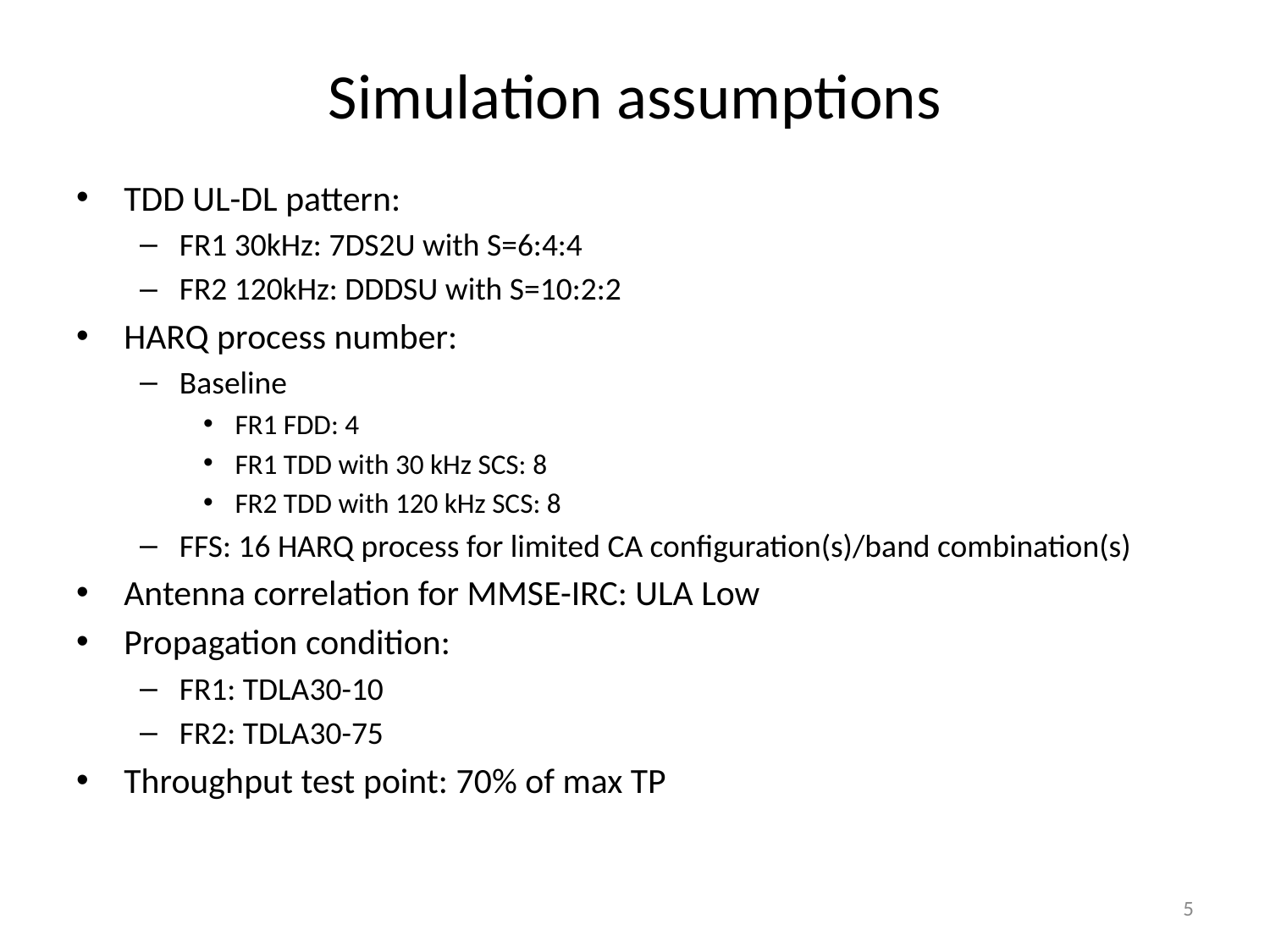

# Simulation assumptions
TDD UL-DL pattern:
FR1 30kHz: 7DS2U with S=6:4:4
FR2 120kHz: DDDSU with S=10:2:2
HARQ process number:
Baseline
FR1 FDD: 4
FR1 TDD with 30 kHz SCS: 8
FR2 TDD with 120 kHz SCS: 8
FFS: 16 HARQ process for limited CA configuration(s)/band combination(s)
Antenna correlation for MMSE-IRC: ULA Low
Propagation condition:
FR1: TDLA30-10
FR2: TDLA30-75
Throughput test point: 70% of max TP

5